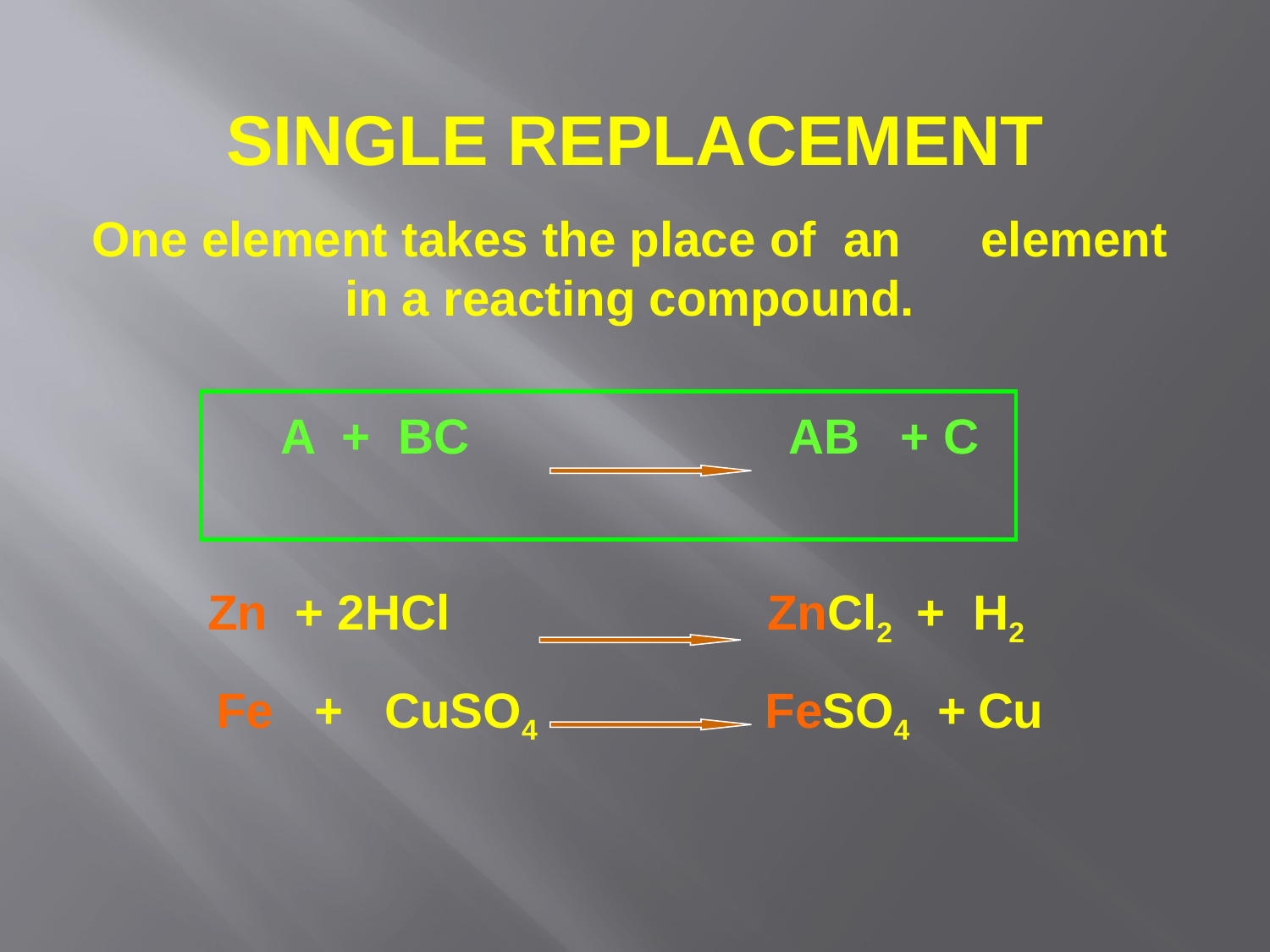

# Single Replacement
One element takes the place of  an 	element in a reacting compound.

A  +  BC  	          	AB   + C

Zn  + 2HCl		             ZnCl2   +  H2
Fe   +   CuSO4		   FeSO4  +	Cu

|  |
| --- |